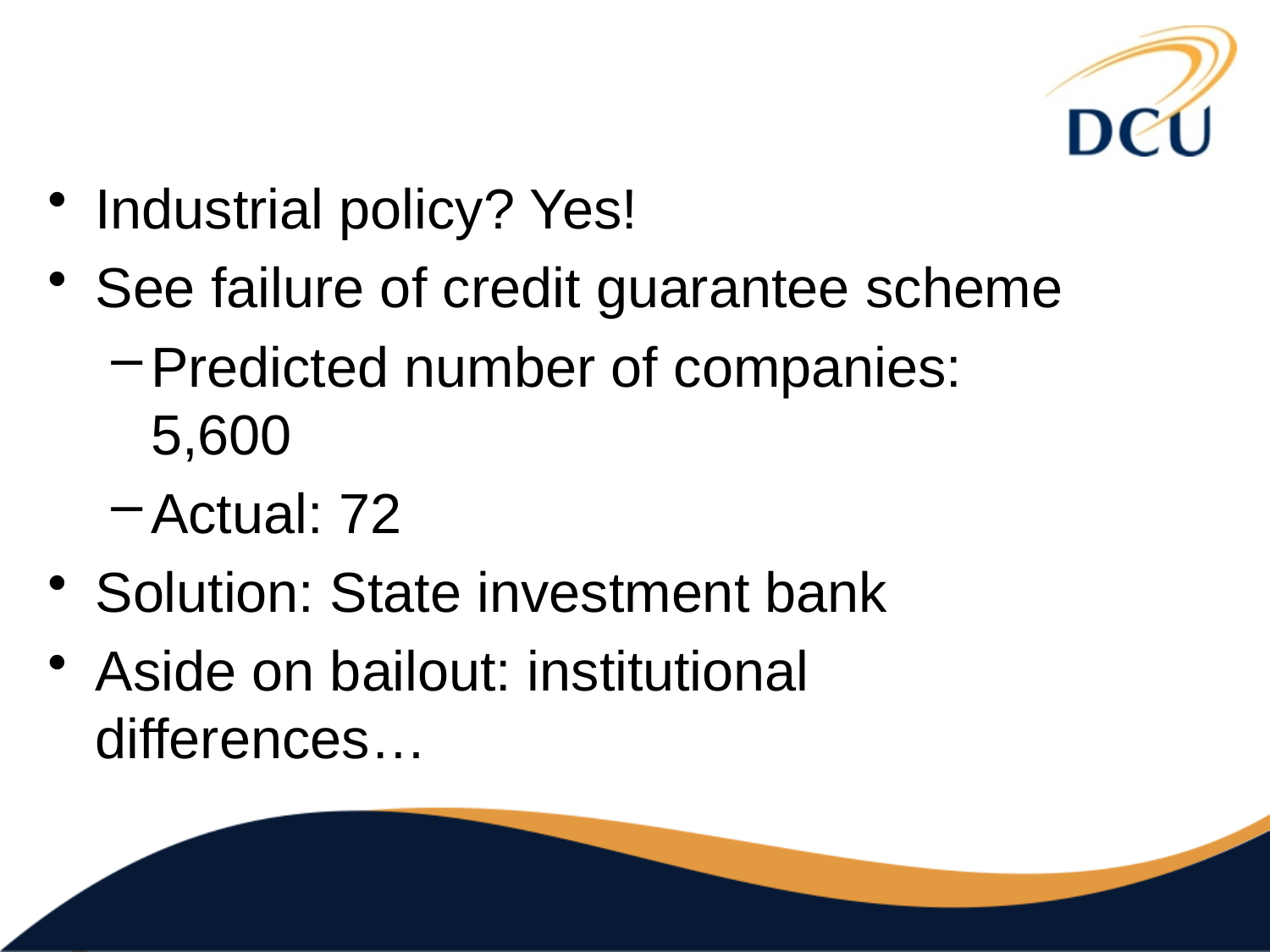

Industrial policy? Yes!
See failure of credit guarantee scheme
Predicted number of companies: 5,600
Actual: 72
Solution: State investment bank
Aside on bailout: institutional differences…